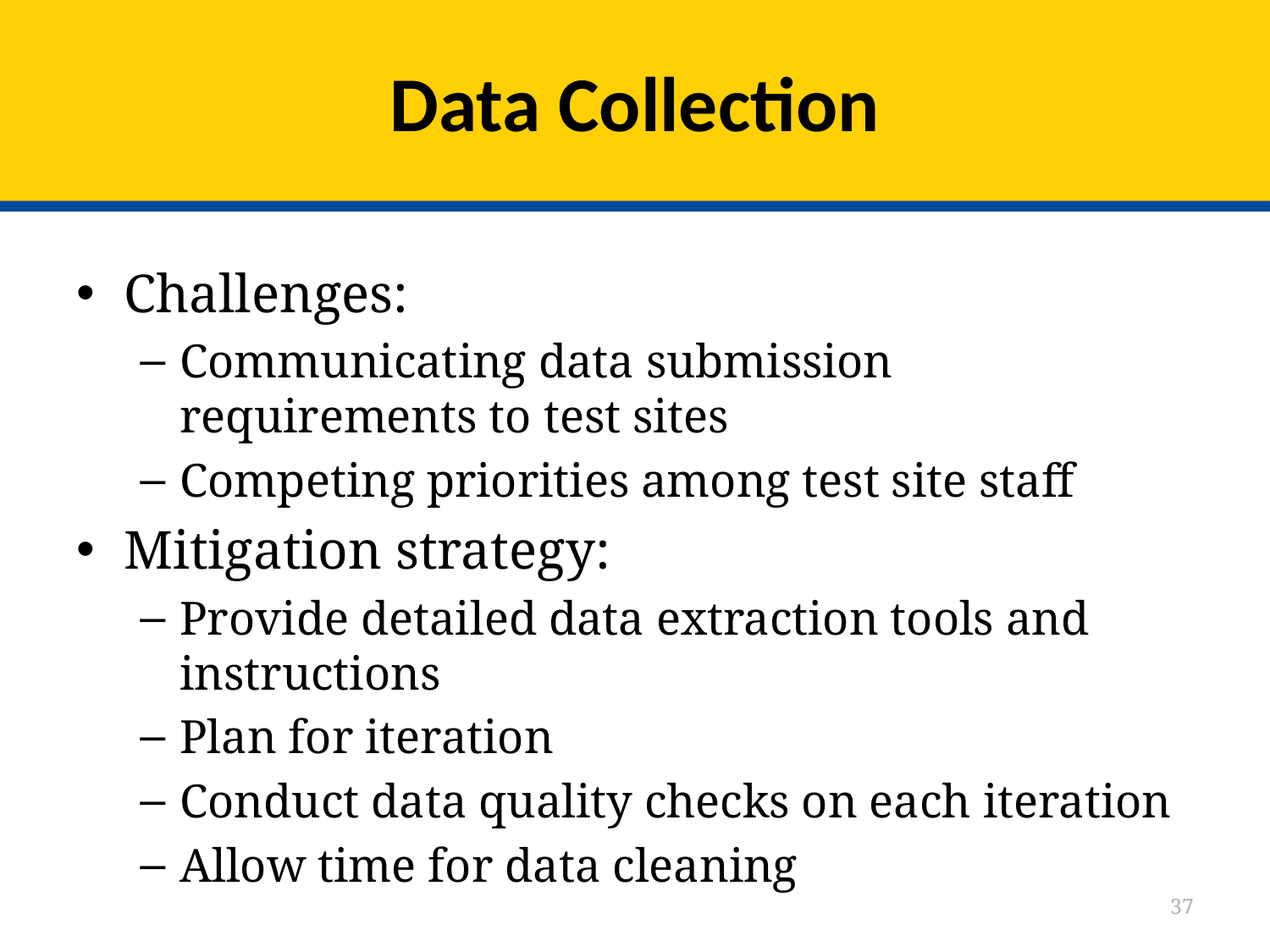

# Data Collection
Challenges:
Communicating data submission requirements to test sites
Competing priorities among test site staff
Mitigation strategy:
Provide detailed data extraction tools and instructions
Plan for iteration
Conduct data quality checks on each iteration
Allow time for data cleaning
37